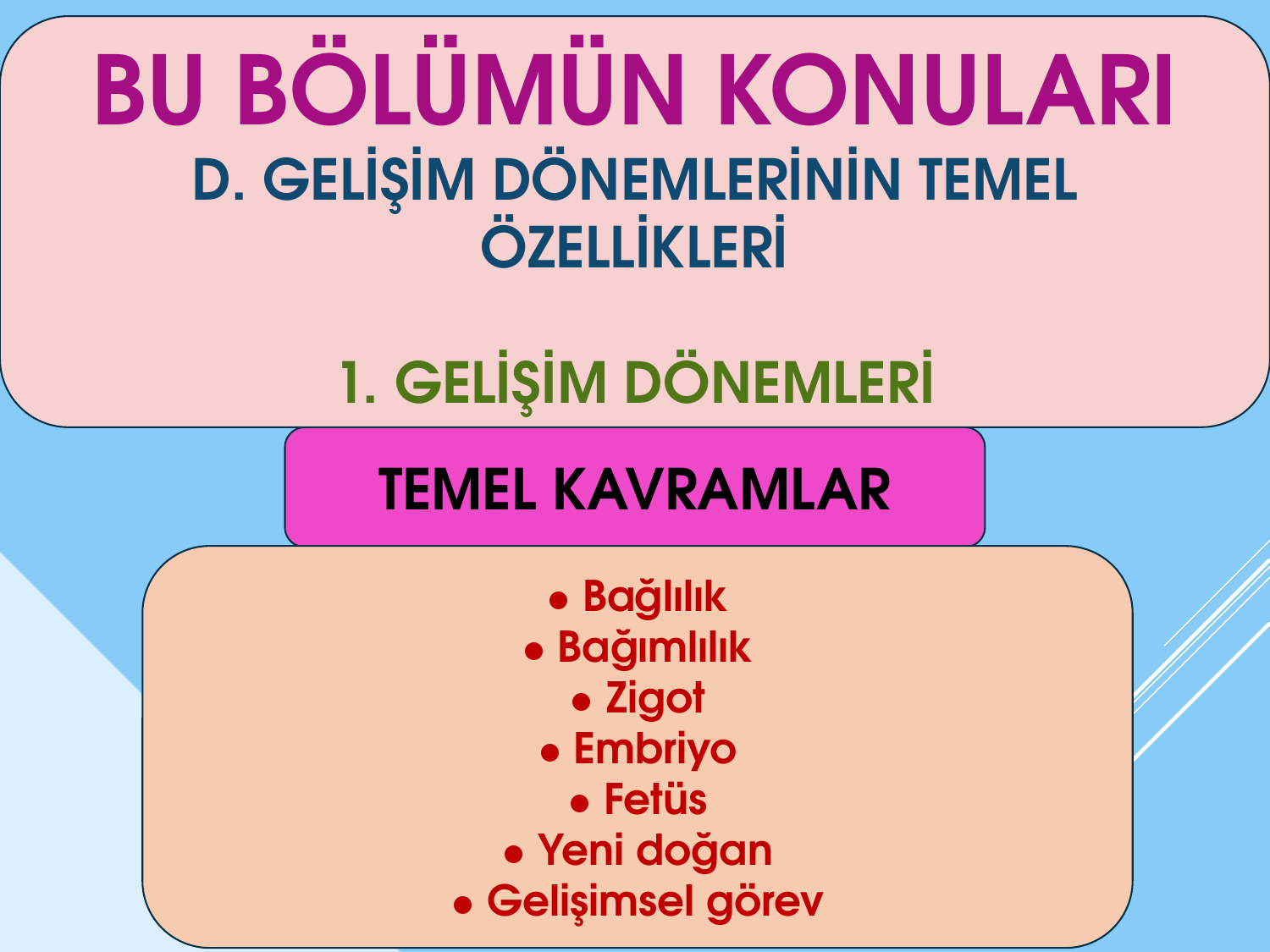

BU BÖLÜMÜN KONULARI
D. GELİŞİM DÖNEMLERİNİN TEMEL ÖZELLİKLERİ

1. GELİŞİM DÖNEMLERİ

TEMEL KAVRAMLAR
• Bağlılık
• Bağımlılık
• Zigot
• Embriyo
• Fetüs
• Yeni doğan
• Gelişimsel görev